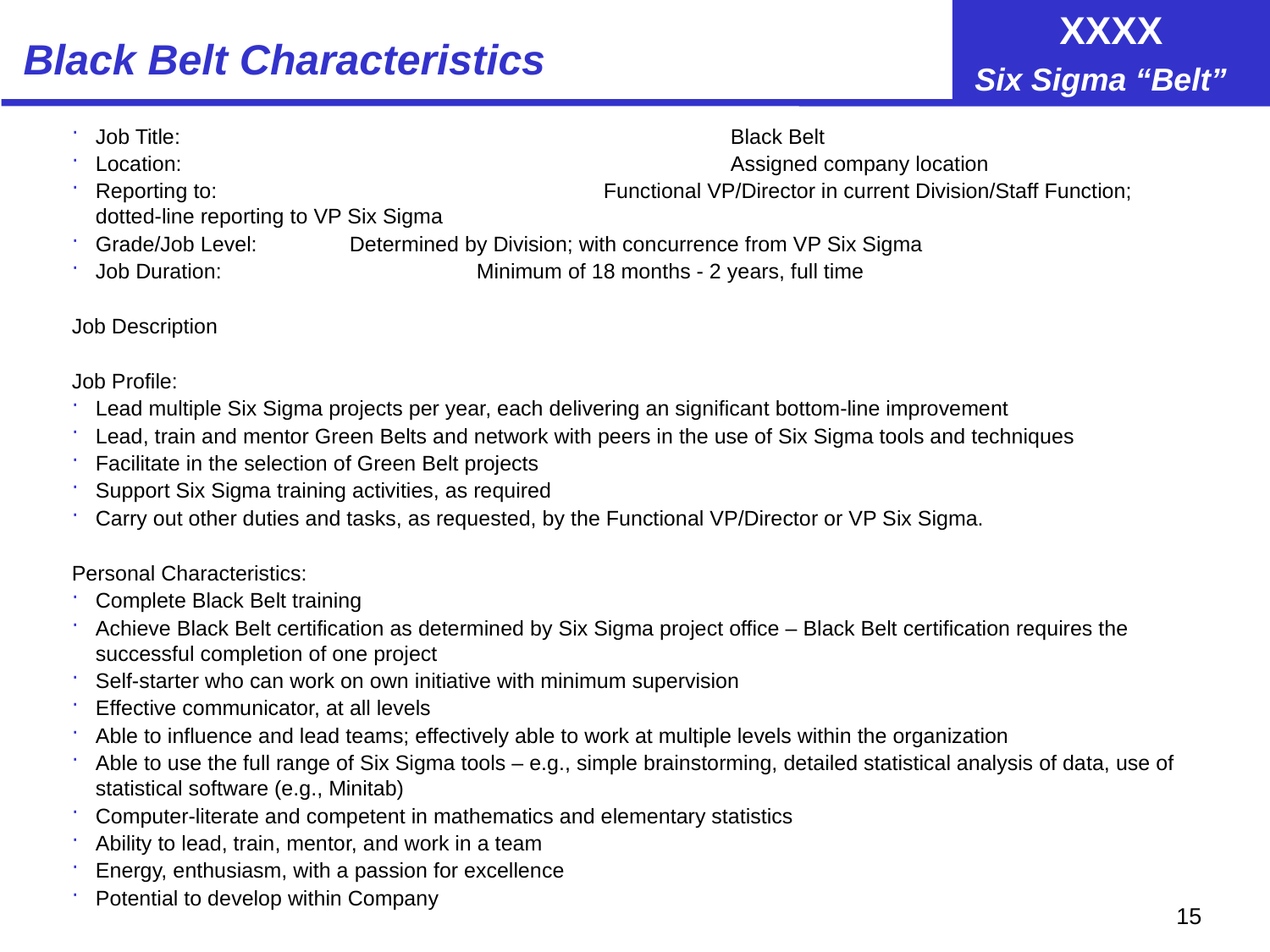

# Black Belt Characteristics
Job Title:  					Black Belt
Location:					Assigned company location
Reporting to:				Functional VP/Director in current Division/Staff Function; dotted-line reporting to VP Six Sigma
Grade/Job Level:   	Determined by Division; with concurrence from VP Six Sigma
Job Duration:			Minimum of 18 months - 2 years, full time

Job Description

Job Profile:
Lead multiple Six Sigma projects per year, each delivering an significant bottom-line improvement
Lead, train and mentor Green Belts and network with peers in the use of Six Sigma tools and techniques
Facilitate in the selection of Green Belt projects
Support Six Sigma training activities, as required
Carry out other duties and tasks, as requested, by the Functional VP/Director or VP Six Sigma.

Personal Characteristics:
Complete Black Belt training
Achieve Black Belt certification as determined by Six Sigma project office – Black Belt certification requires the successful completion of one project
Self-starter who can work on own initiative with minimum supervision
Effective communicator, at all levels
Able to influence and lead teams; effectively able to work at multiple levels within the organization
Able to use the full range of Six Sigma tools – e.g., simple brainstorming, detailed statistical analysis of data, use of statistical software (e.g., Minitab)
Computer-literate and competent in mathematics and elementary statistics
Ability to lead, train, mentor, and work in a team
Energy, enthusiasm, with a passion for excellence
Potential to develop within Company